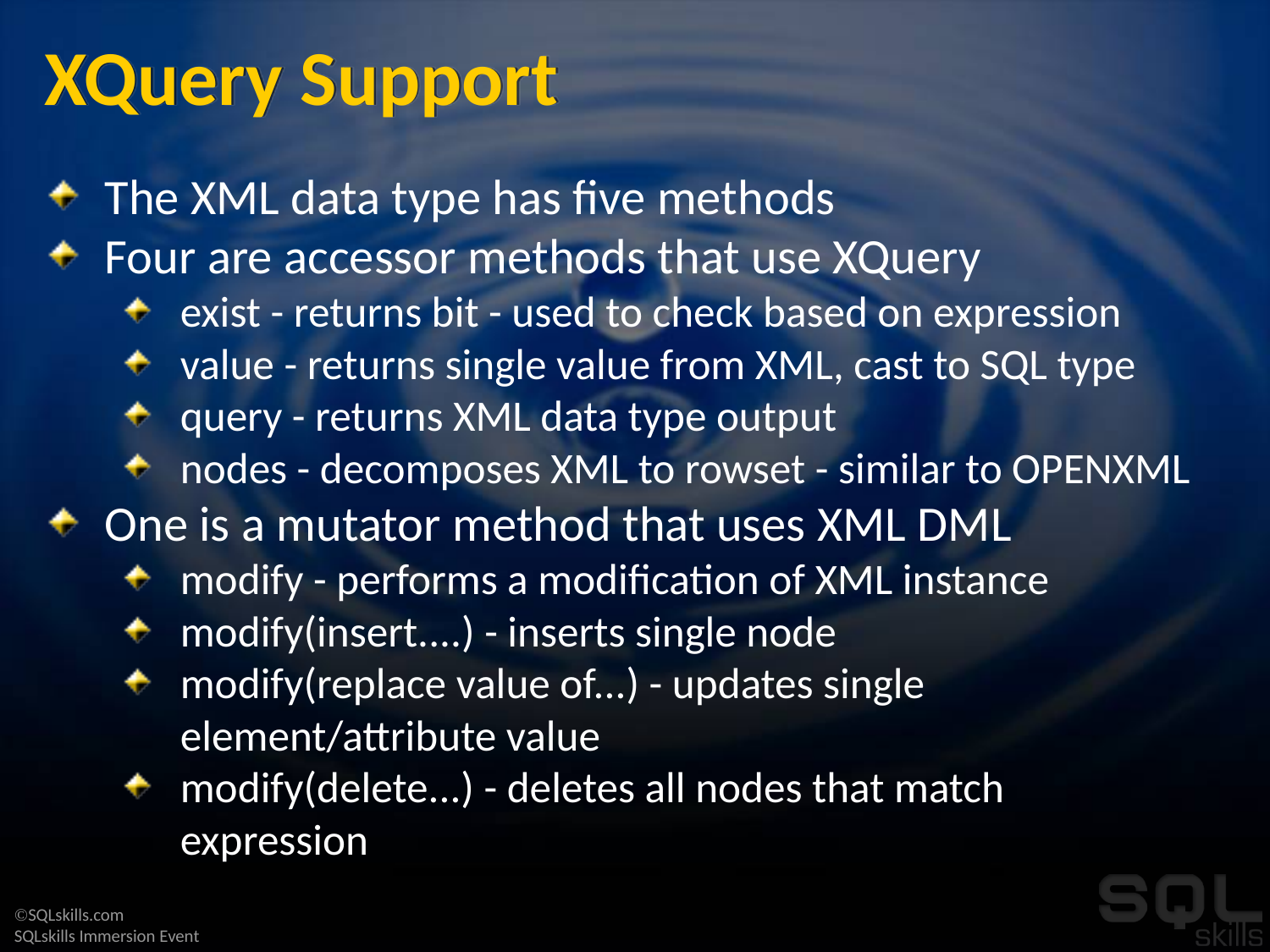

# XQuery Support
The XML data type has five methods
Four are accessor methods that use XQuery
exist - returns bit - used to check based on expression
value - returns single value from XML, cast to SQL type
query - returns XML data type output
nodes - decomposes XML to rowset - similar to OPENXML
One is a mutator method that uses XML DML
modify - performs a modification of XML instance
modify(insert....) - inserts single node
modify(replace value of...) - updates single element/attribute value
modify(delete...) - deletes all nodes that match expression